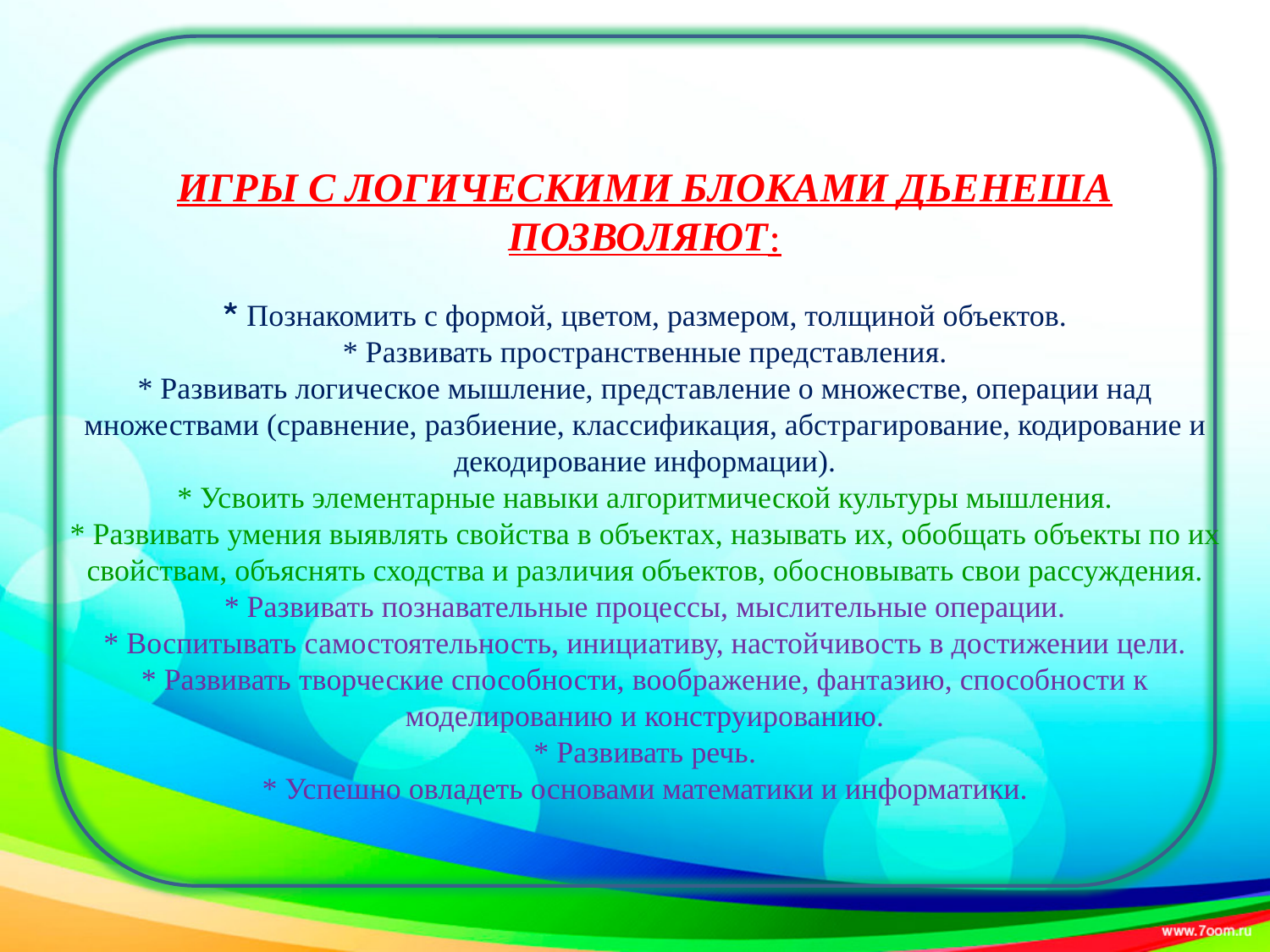

# ИГРЫ С ЛОГИЧЕСКИМИ БЛОКАМИ ДЬЕНЕША ПОЗВОЛЯЮТ: * Познакомить с формой, цветом, размером, толщиной объектов. * Развивать пространственные представления. * Развивать логическое мышление, представление о множестве, операции над множествами (сравнение, разбиение, классификация, абстрагирование, кодирование и декодирование инфор­мации). * Усвоить элементарные навыки алгоритмической культуры мышления. * Развивать умения выявлять свойства в объектах, называть их, обобщать объекты по их свойствам, объяснять сходства и различия объектов, обосновывать свои рассуждения. * Развивать познавательные процессы, мыслительные операции. * Воспитывать самостоятельность, инициативу, настойчивость в достижении цели. * Развивать творческие способности, воображение, фантазию, способности к моделированию и конструированию. * Развивать речь. * Успешно овладеть основами математики и информатики.